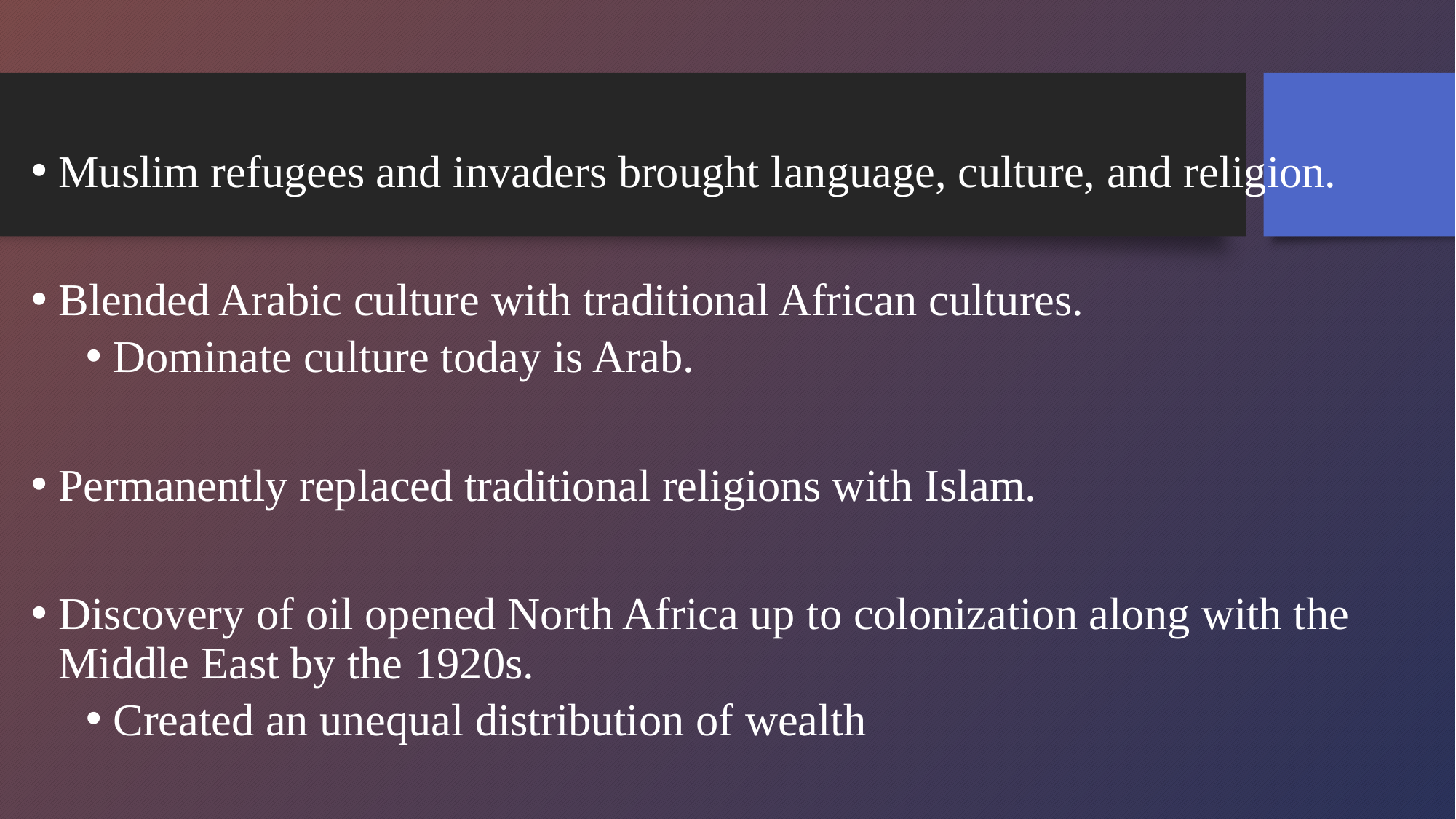

Muslim refugees and invaders brought language, culture, and religion.

Blended Arabic culture with traditional African cultures.
Dominate culture today is Arab.

Permanently replaced traditional religions with Islam.

Discovery of oil opened North Africa up to colonization along with the Middle East by the 1920s.
Created an unequal distribution of wealth